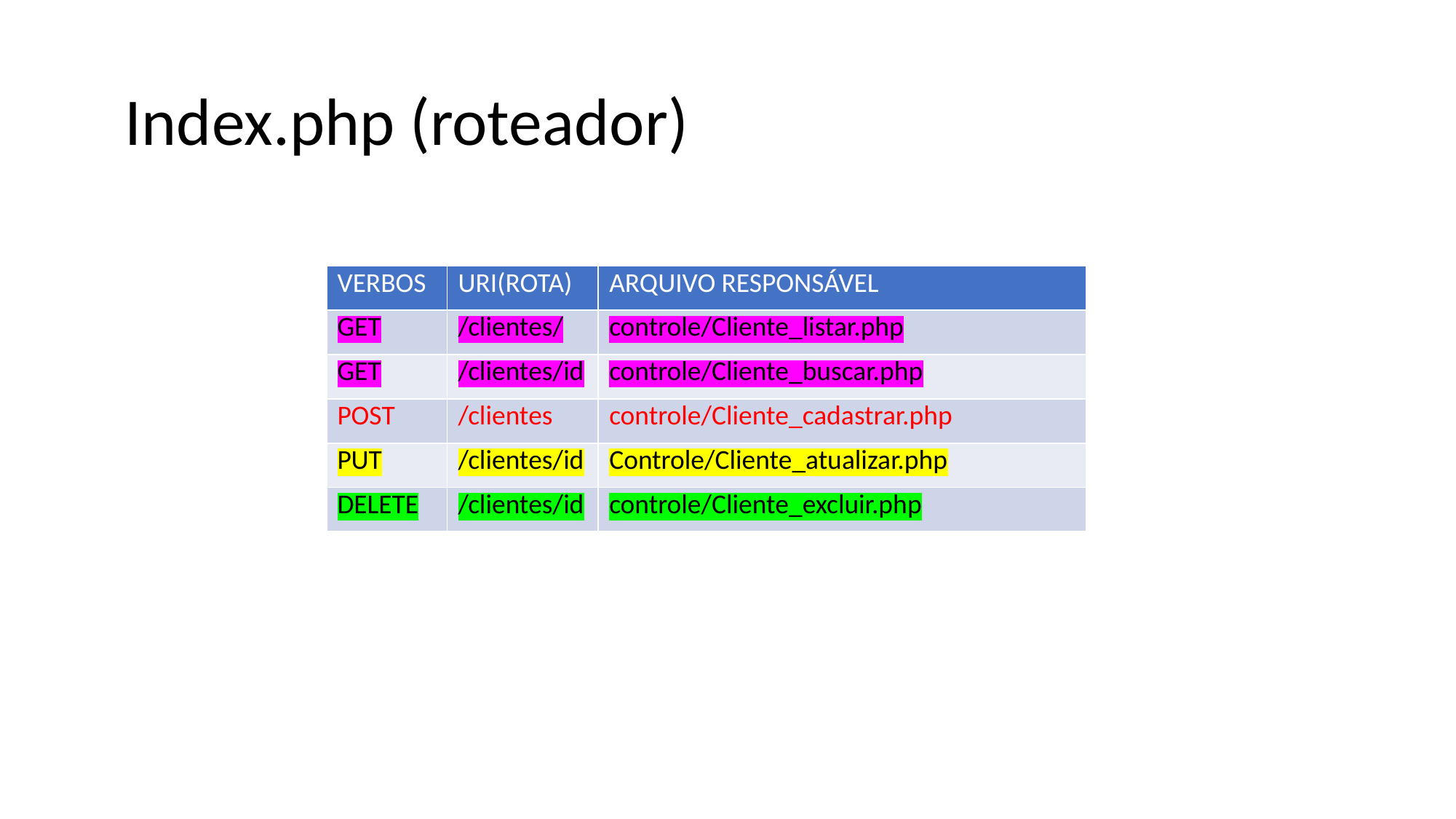

# Index.php (roteador)
| VERBOS | URI(ROTA) | ARQUIVO RESPONSÁVEL |
| --- | --- | --- |
| GET | /clientes/ | controle/Cliente\_listar.php |
| GET | /clientes/id | controle/Cliente\_buscar.php |
| POST | /clientes | controle/Cliente\_cadastrar.php |
| PUT | /clientes/id | Controle/Cliente\_atualizar.php |
| DELETE | /clientes/id | controle/Cliente\_excluir.php |